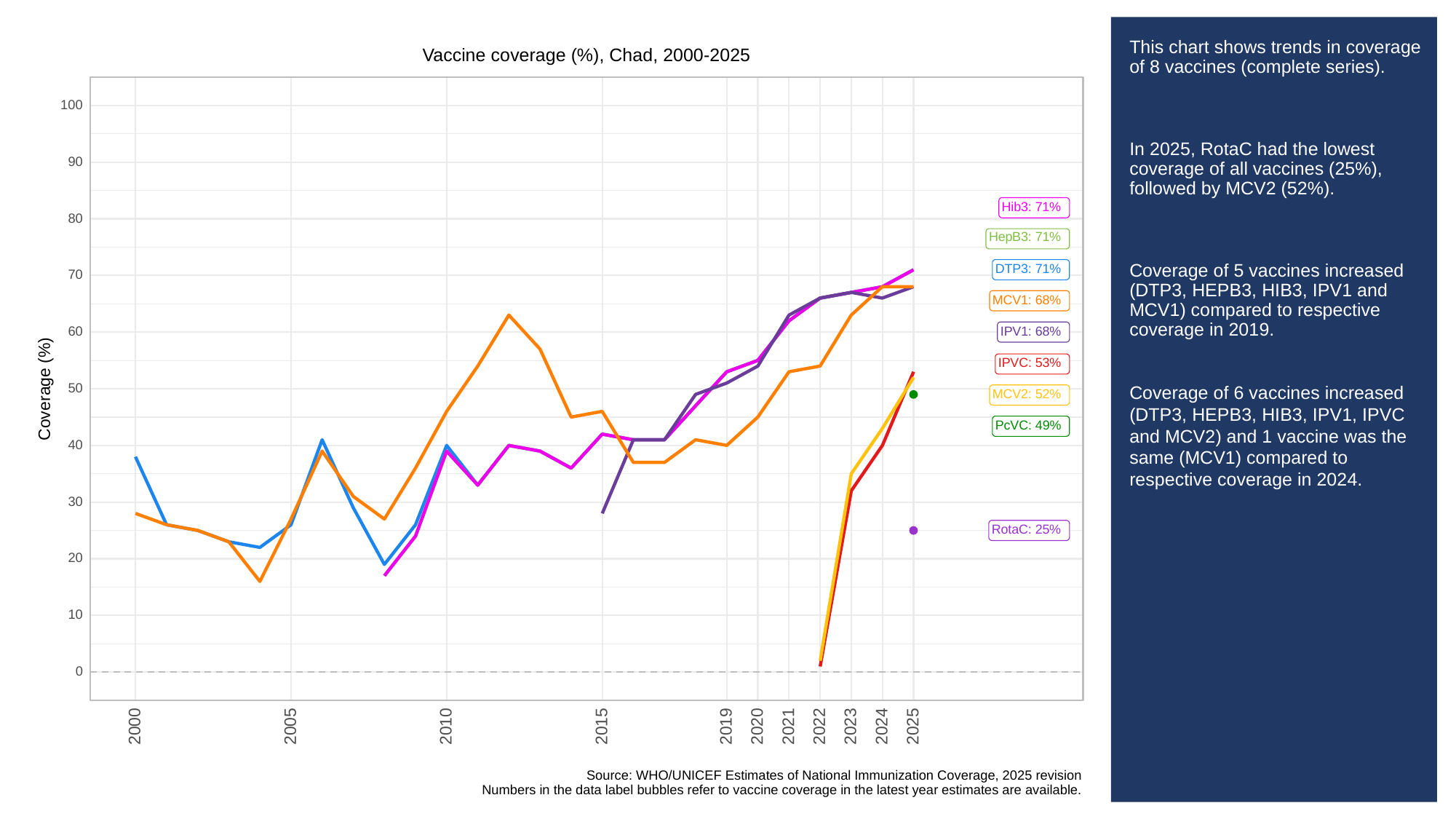

# This chart shows trends in coverage of 8 vaccines (complete series).

In 2025, RotaC had the lowest coverage of all vaccines (25%), followed by MCV2 (52%).

Coverage of 5 vaccines increased (DTP3, HEPB3, HIB3, IPV1 and MCV1) compared to respective coverage in 2019.

Coverage of 6 vaccines increased (DTP3, HEPB3, HIB3, IPV1, IPVC and MCV2) and 1 vaccine was the same (MCV1) compared to respective coverage in 2024.

Vaccine coverage (%), Chad, 2000-2025

100

90

Hib3: 71%

80

HepB3: 71%

DTP3: 71%

70

MCV1: 68%

IPV1: 68%
60

IPVC: 53%

Coverage (%)
50

MCV2: 52%

PcVC: 49%
40

30

RotaC: 25%

20

10

0

2023
2000
2005
2010
2015
2019
2020
2021
2022
2024
2025
Source: WHO/UNICEF Estimates of National Immunization Coverage, 2025 revision
Numbers in the data label bubbles refer to vaccine coverage in the latest year estimates are available.